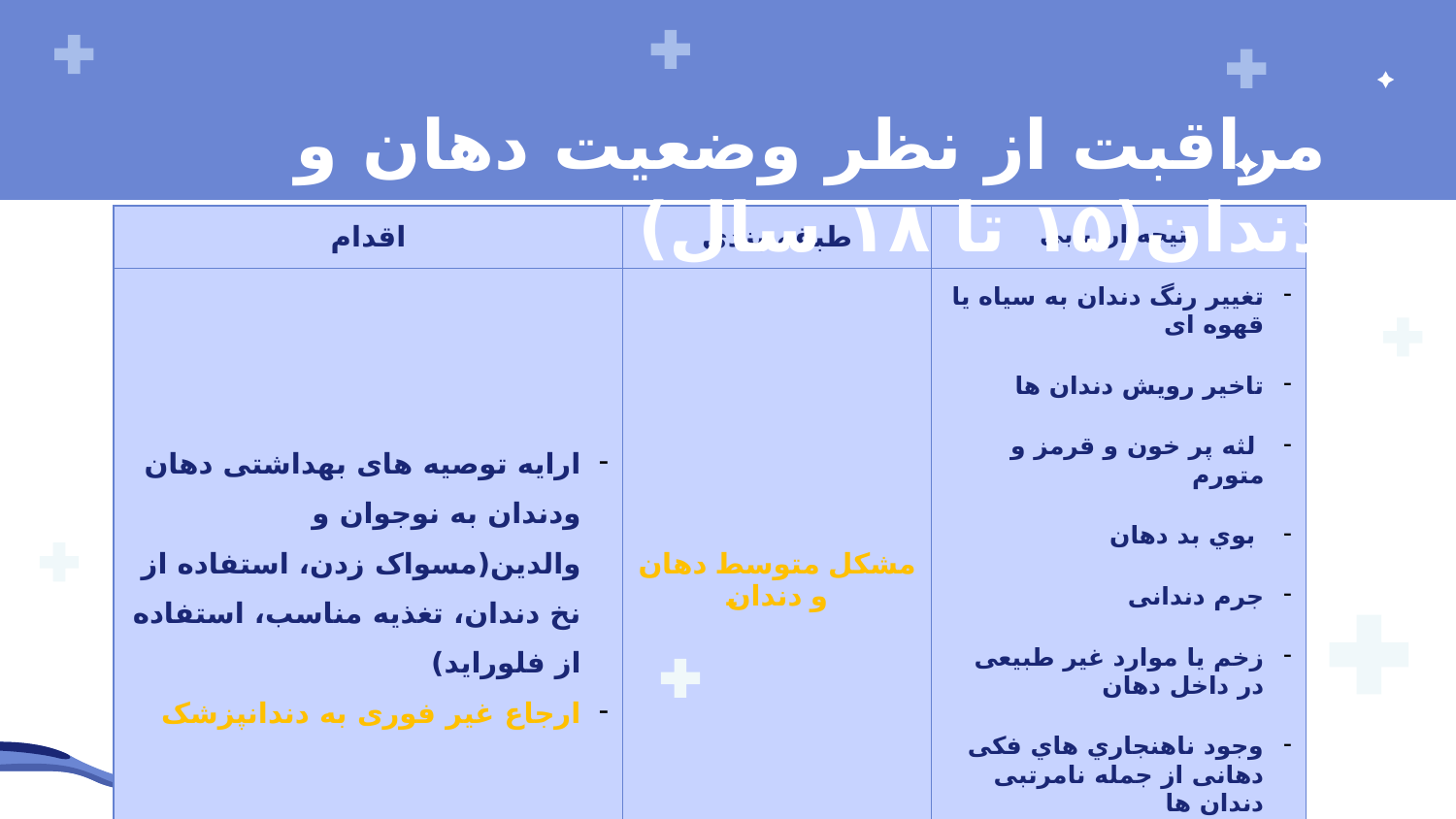

# مراقبت از نظر وضعیت دهان و دندان(۱۵ تا ۱۸ سال)

| اقدام | طبقه بندی | نتیجه ارزیابی |
| --- | --- | --- |
| ارایه توصیه های بهداشتی دهان ودندان به نوجوان و والدین(مسواک زدن، استفاده از نخ دندان، تغذیه مناسب، استفاده از فلوراید) ارجاع غیر فوری به دندانپزشک | مشکل متوسط دهان و دندان | تغییر رنگ دندان به سیاه یا قهوه ای تاخیر رویش دندان ها لثه پر خون و قرمز و متورم بوي بد دهان جرم دندانی زخم یا موارد غیر طبیعی در داخل دهان وجود ناهنجاري هاي فکی دهانی از جمله نامرتبی دندان ها عادات غلط دهانی |